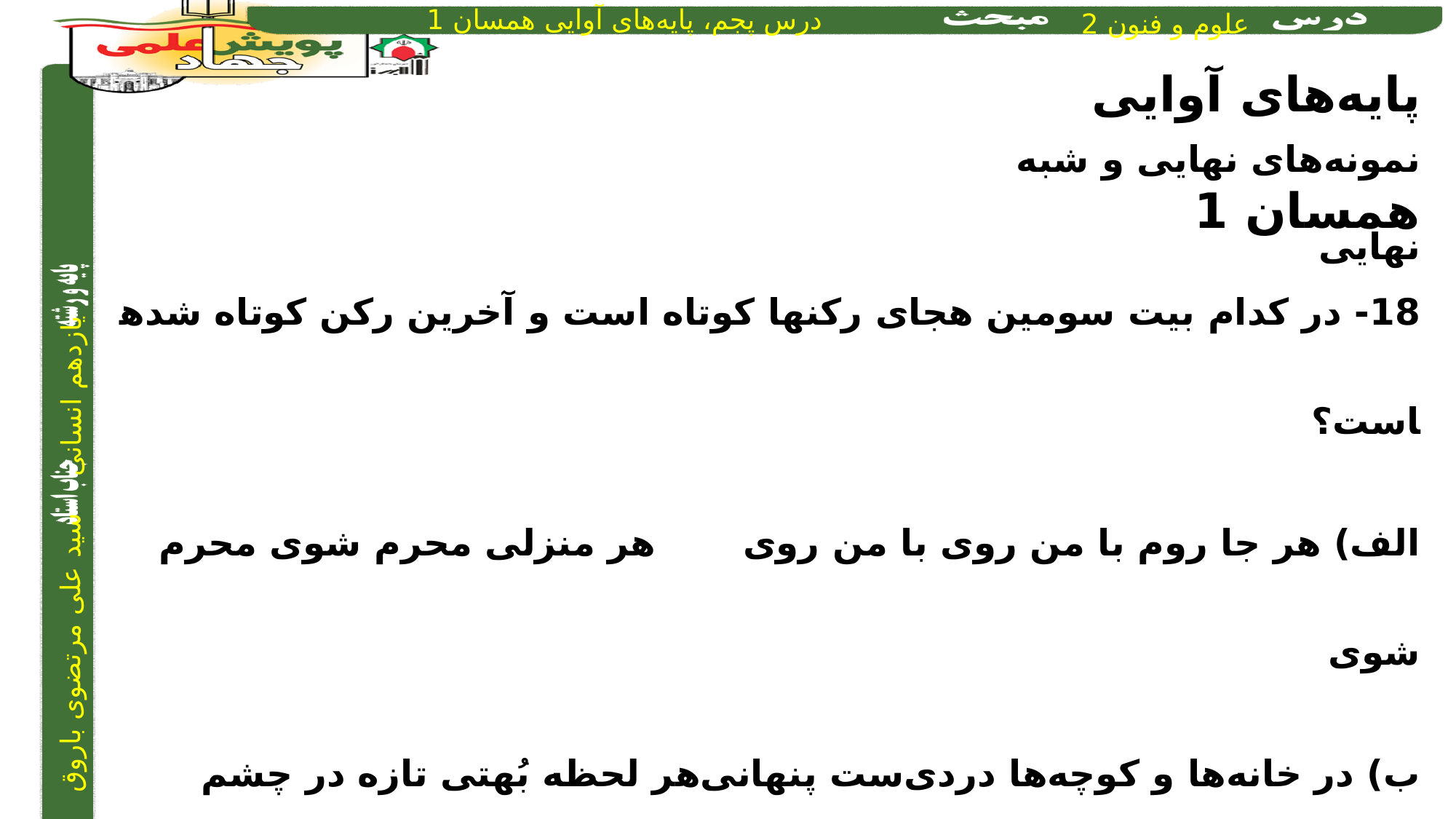

پایه‌های آوایی همسان 1
نمونه‌های نهایی و شبه نهایی
18- در کدام بیت سومین هجای رکن­ها کوتاه است و آخرین رکن کوتاه شده­است؟
الف) هر جا روم با من روی با من روی		هر منزلی محرم شوی محرم شوی
ب) در خانه‌ها و کوچه‌ها دردی‌ست پنهانی	هر ‌لحظه بُهتی تازه در چشم ‌خیابان است